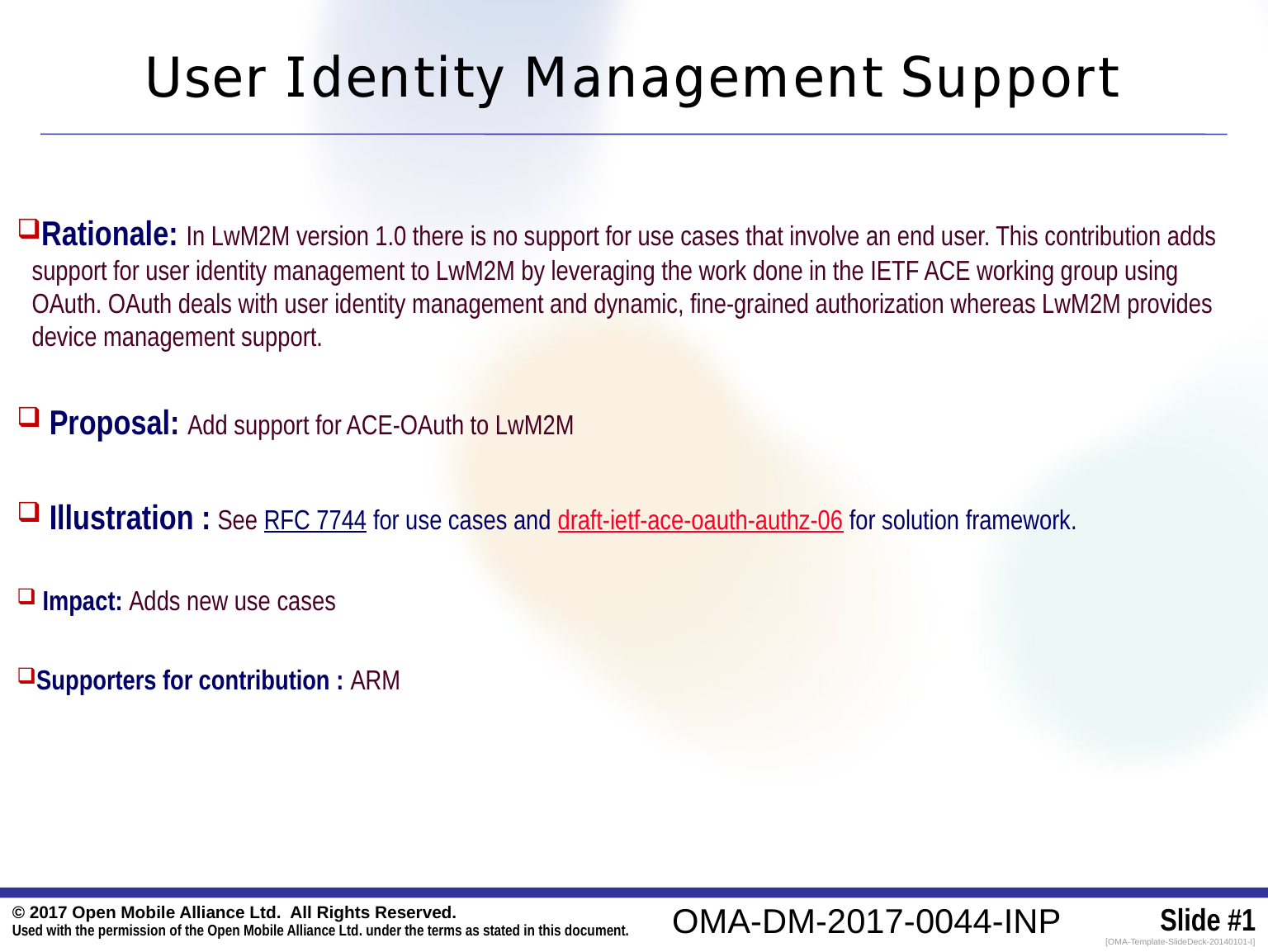

User Identity Management Support

Rationale: In LwM2M version 1.0 there is no support for use cases that involve an end user. This contribution adds support for user identity management to LwM2M by leveraging the work done in the IETF ACE working group using OAuth. OAuth deals with user identity management and dynamic, fine-grained authorization whereas LwM2M provides device management support.

 Proposal: Add support for ACE-OAuth to LwM2M

 Illustration : See RFC 7744 for use cases and draft-ietf-ace-oauth-authz-06 for solution framework.

 Impact: Adds new use cases

Supporters for contribution : ARM